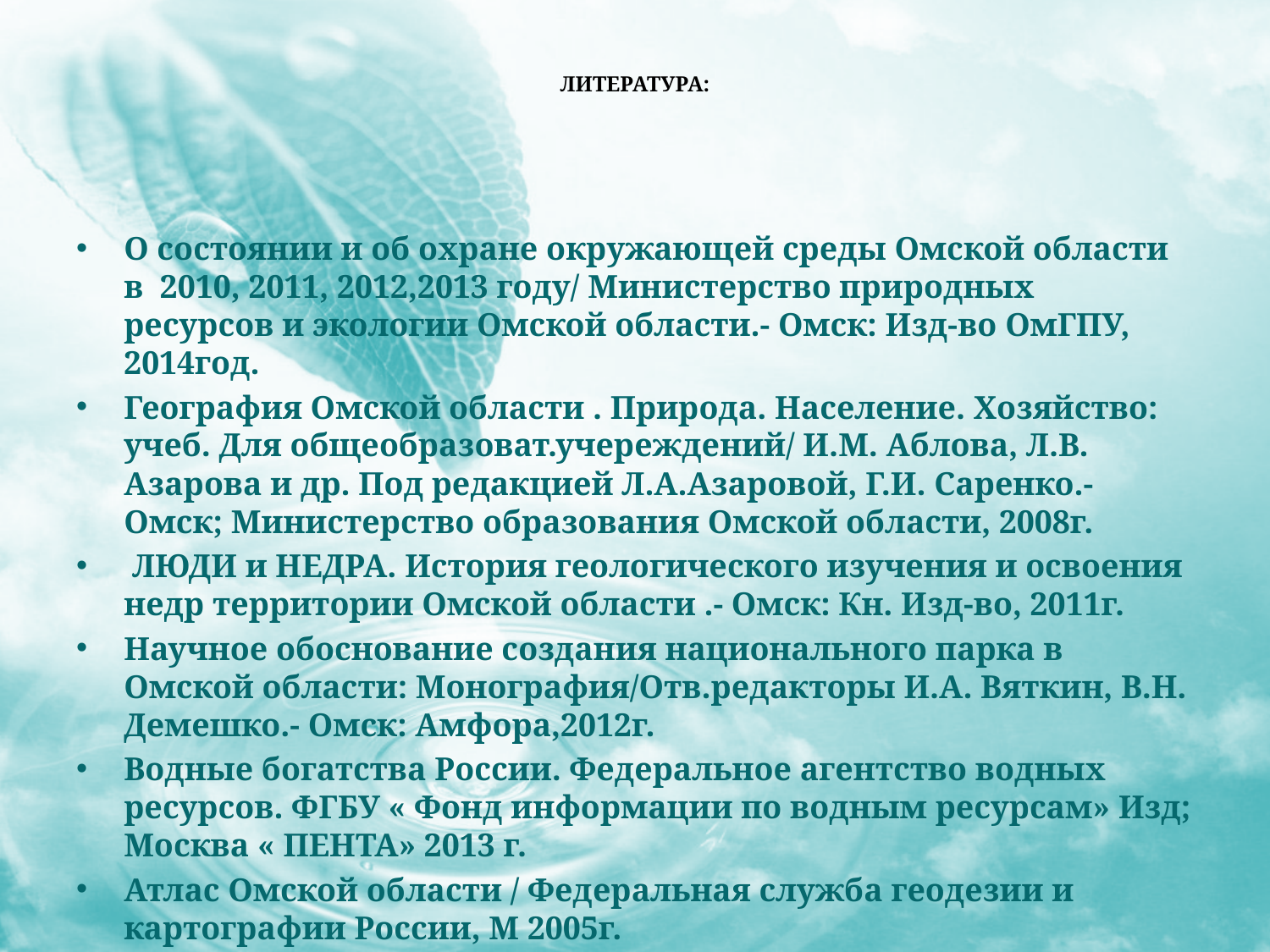

# Литература:
О состоянии и об охране окружающей среды Омской области в  2010, 2011, 2012,2013 году/ Министерство природных ресурсов и экологии Омской области.- Омск: Изд-во ОмГПУ, 2014год.
География Омской области . Природа. Население. Хозяйство: учеб. Для общеобразоват.учереждений/ И.М. Аблова, Л.В. Азарова и др. Под редакцией Л.А.Азаровой, Г.И. Саренко.- Омск; Министерство образования Омской области, 2008г.
 ЛЮДИ и НЕДРА. История геологического изучения и освоения недр территории Омской области .- Омск: Кн. Изд-во, 2011г.
Научное обоснование создания национального парка в Омской области: Монография/Отв.редакторы И.А. Вяткин, В.Н. Демешко.- Омск: Амфора,2012г.
Водные богатства России. Федеральное агентство водных ресурсов. ФГБУ « Фонд информации по водным ресурсам» Изд; Москва « ПЕНТА» 2013 г.
Атлас Омской области / Федеральная служба геодезии и картографии России, М 2005г.